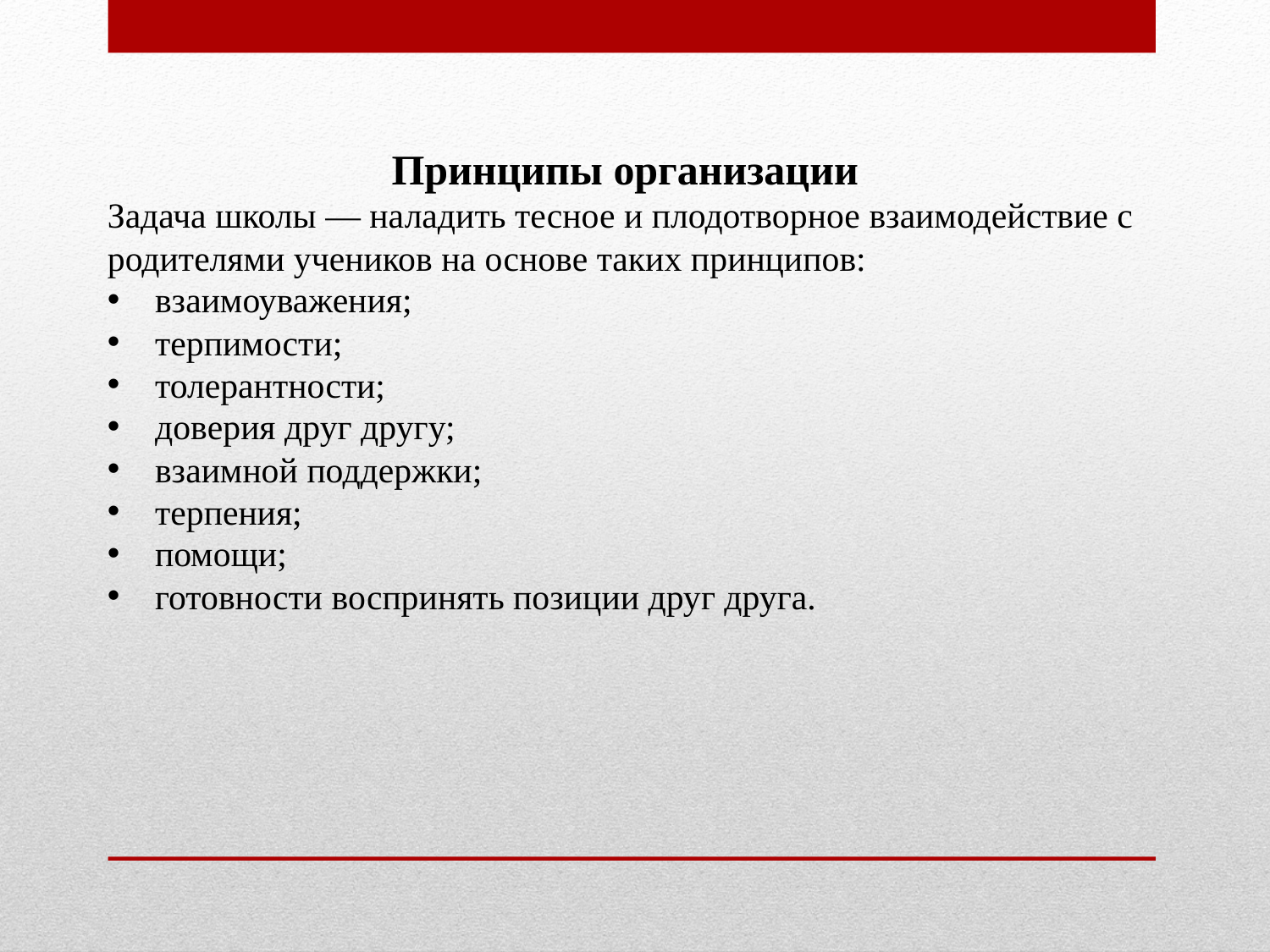

Принципы организации
Задача школы — наладить тесное и плодотворное взаимодействие с родителями учеников на основе таких принципов:
взаимоуважения;
терпимости;
толерантности;
доверия друг другу;
взаимной поддержки;
терпения;
помощи;
готовности воспринять позиции друг друга.